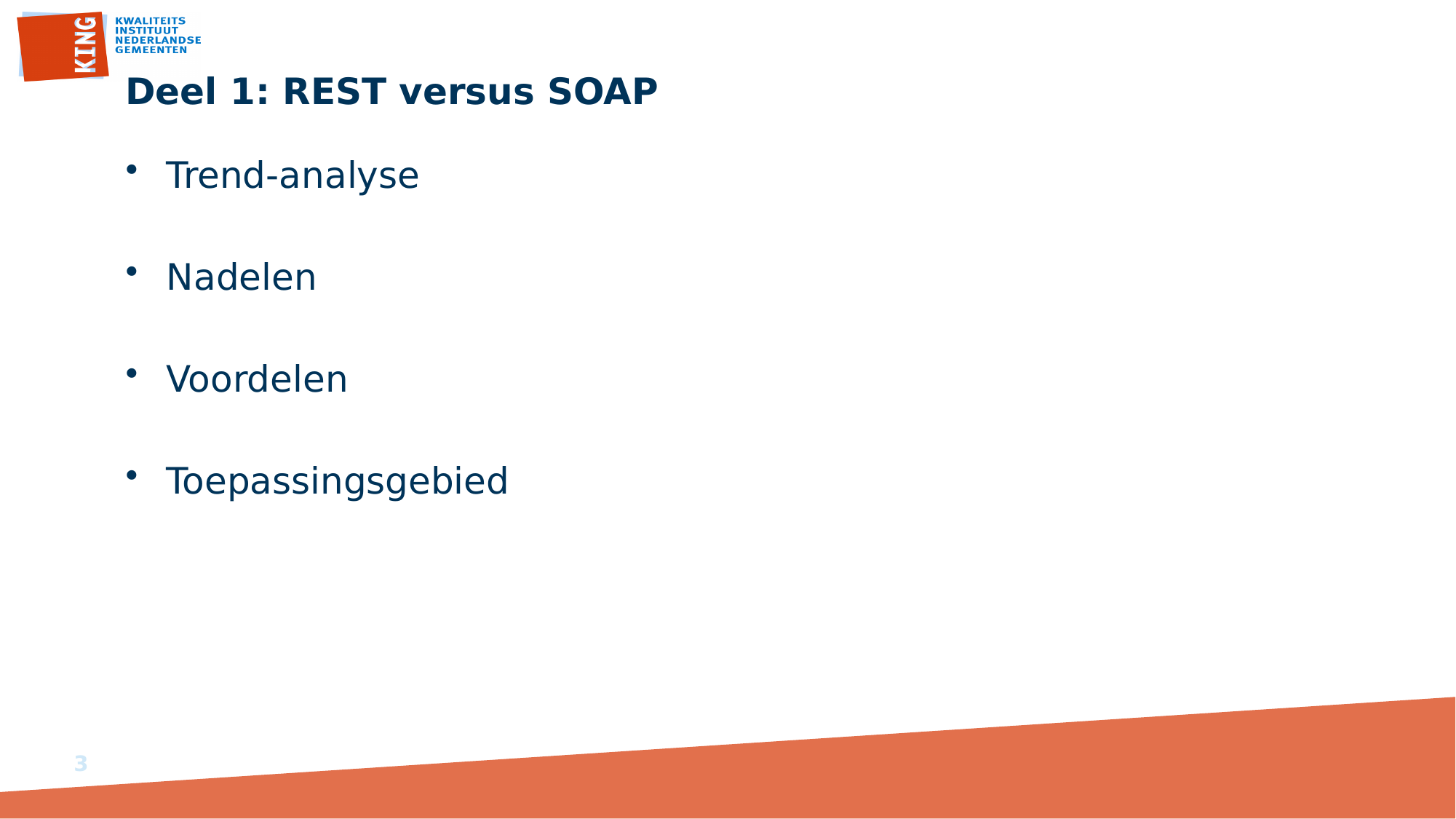

# Deel 1: REST versus SOAP
Trend-analyse

Nadelen

Voordelen

Toepassingsgebied
3